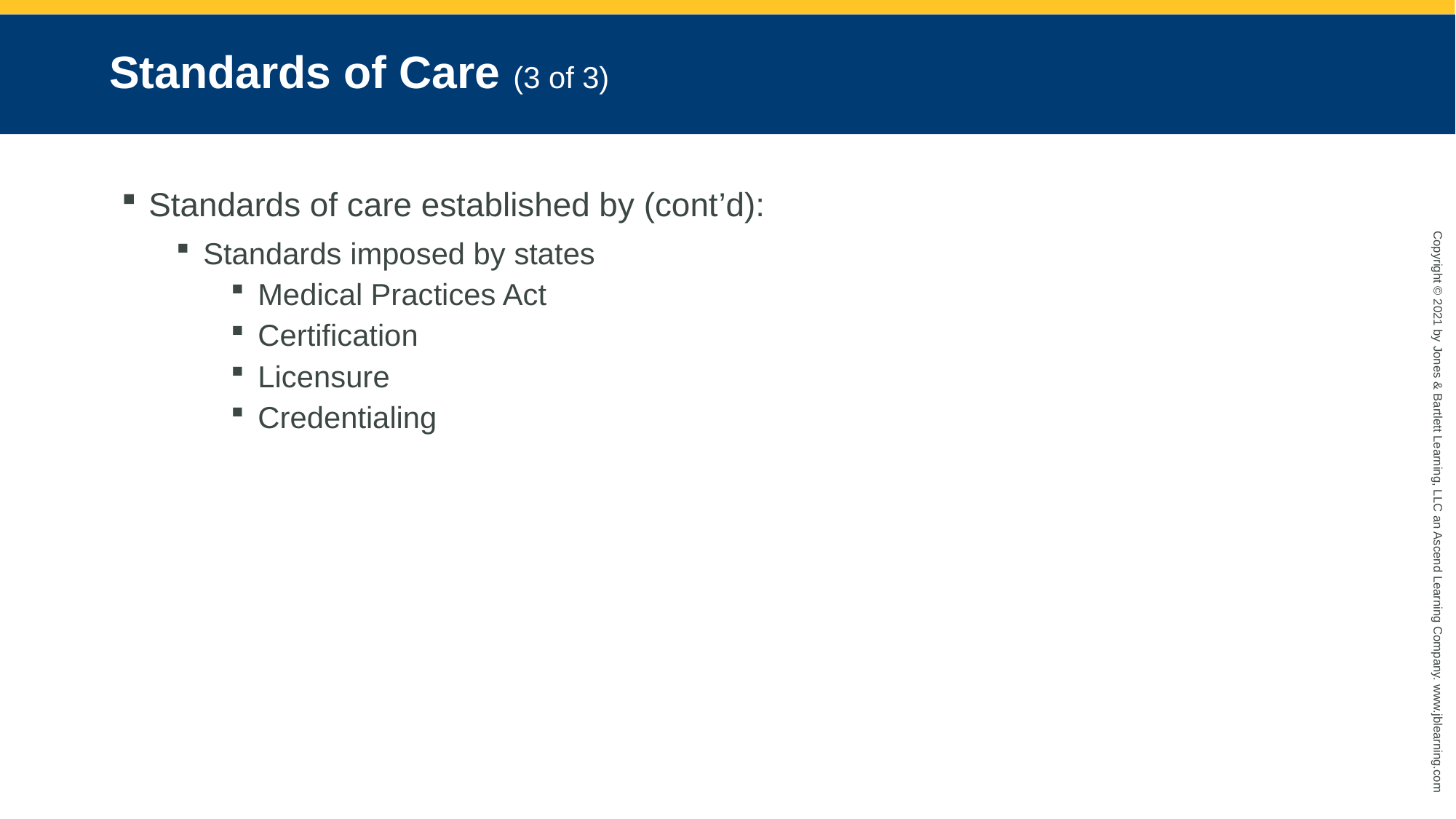

# Standards of Care (3 of 3)
Standards of care established by (cont’d):
Standards imposed by states
Medical Practices Act
Certification
Licensure
Credentialing